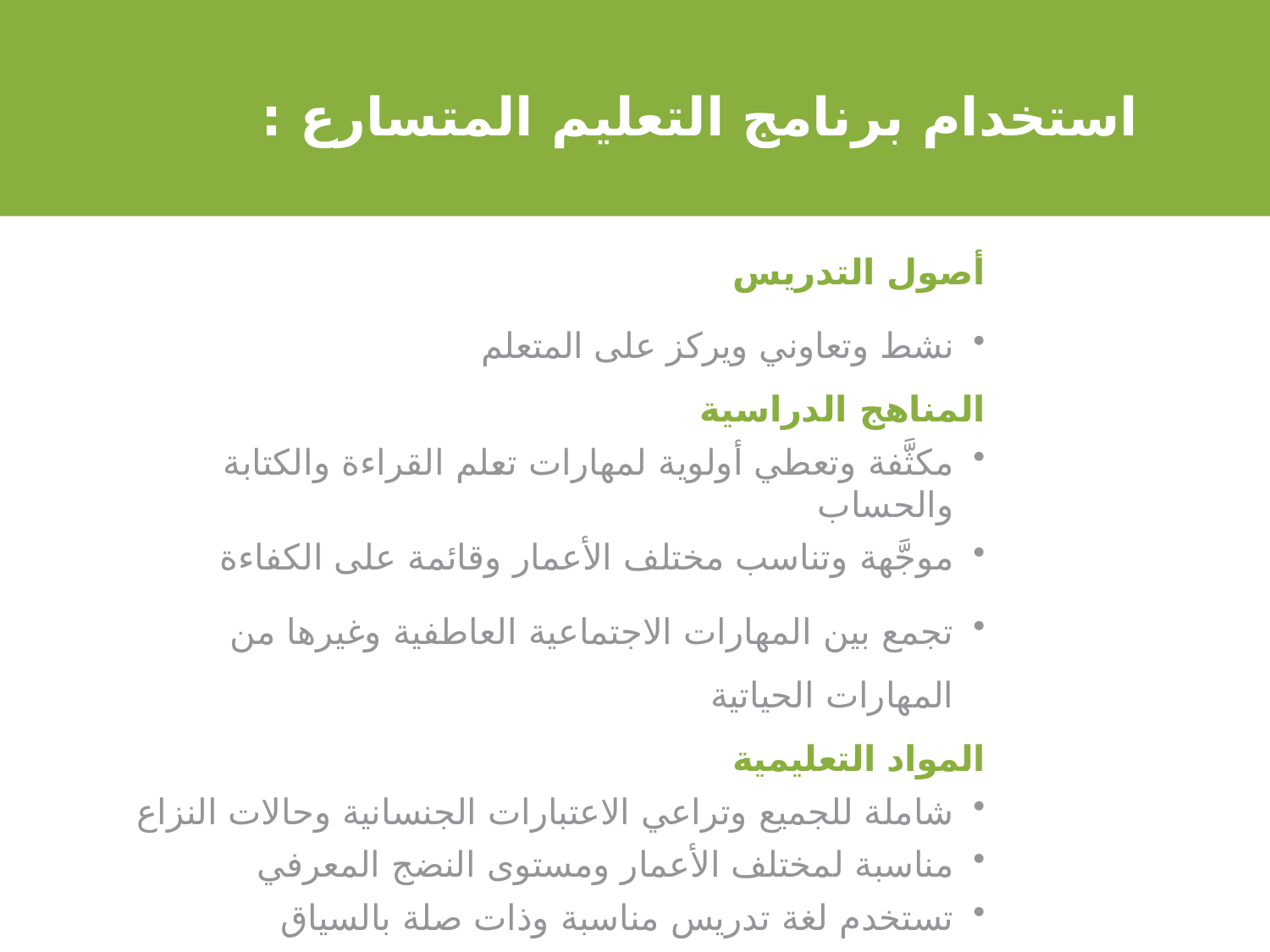

# استخدام برنامج التعليم المتسارع :
أصول التدريس
نشط وتعاوني ويركز على المتعلم
المناهج الدراسية
مكثَّفة وتعطي أولوية لمهارات تعلم القراءة والكتابة والحساب
موجَّهة وتناسب مختلف الأعمار وقائمة على الكفاءة
تجمع بين المهارات الاجتماعية العاطفية وغيرها من المهارات الحياتية
المواد التعليمية
شاملة للجميع وتراعي الاعتبارات الجنسانية وحالات النزاع
مناسبة لمختلف الأعمار ومستوى النضج المعرفي
تستخدم لغة تدريس مناسبة وذات صلة بالسياق